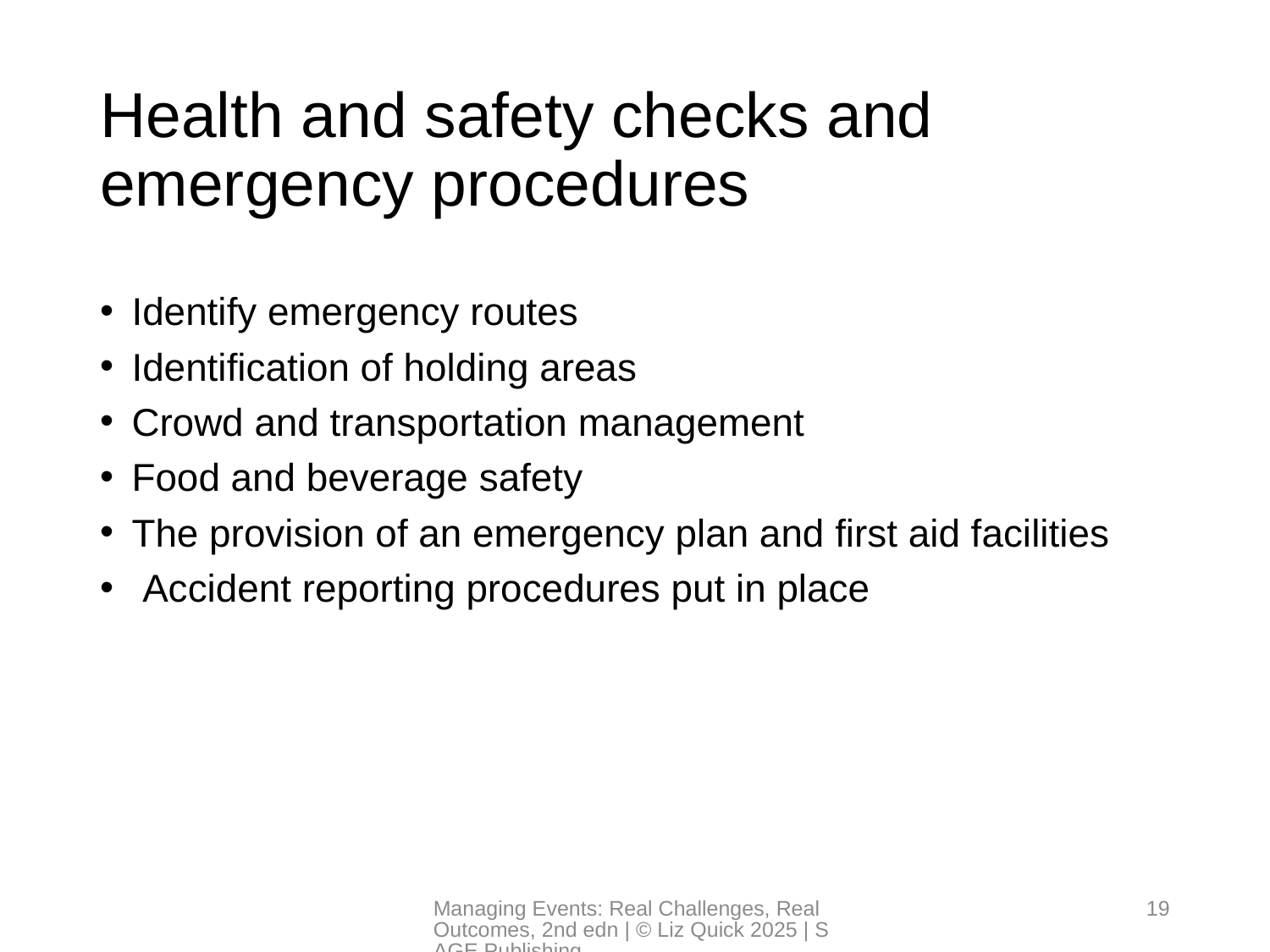

# Health and safety checks and emergency procedures
Identify emergency routes
Identification of holding areas
Crowd and transportation management
Food and beverage safety
The provision of an emergency plan and first aid facilities
 Accident reporting procedures put in place
Managing Events: Real Challenges, Real Outcomes, 2nd edn | © Liz Quick 2025 | SAGE Publishing
19